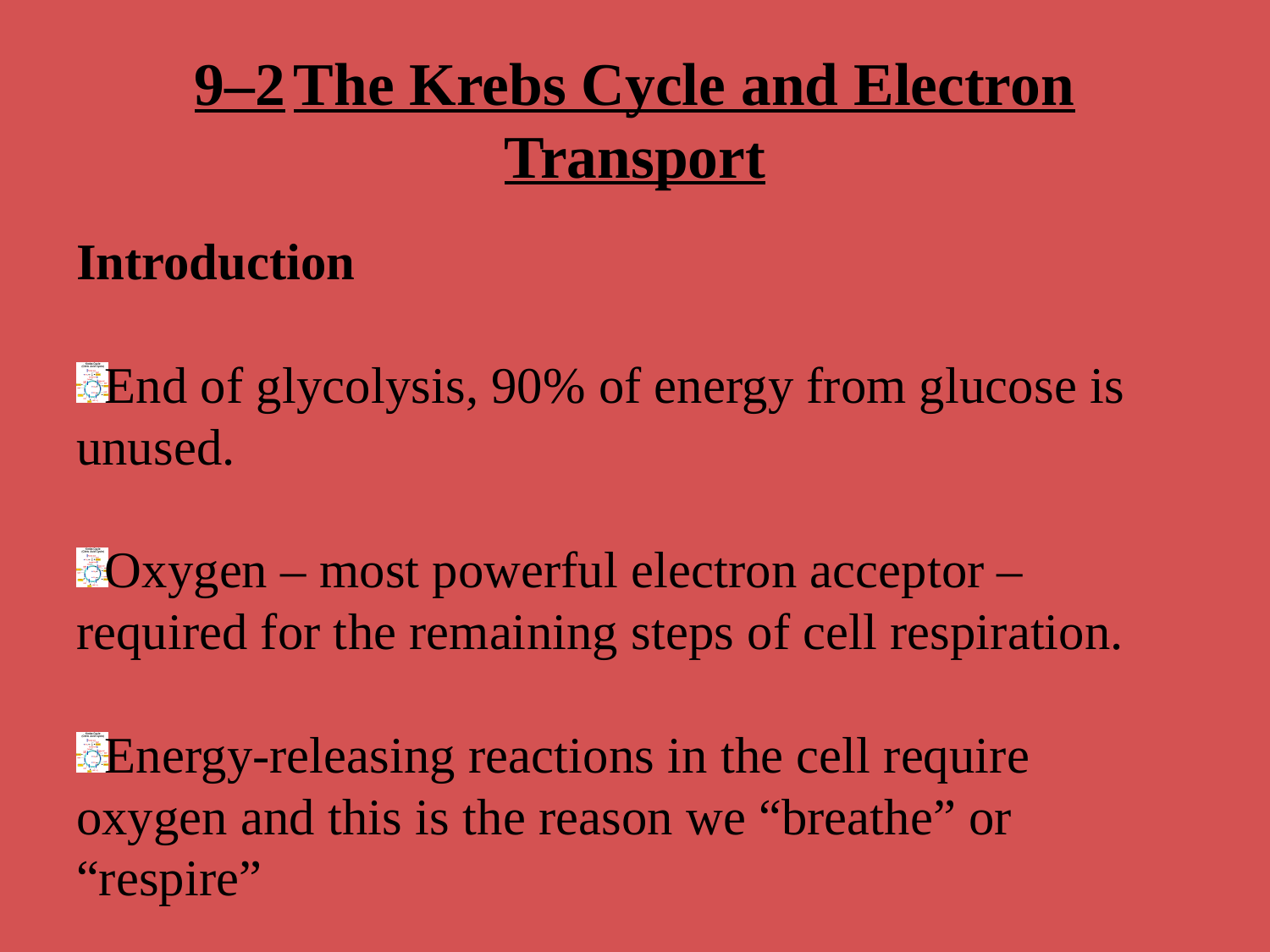

# 9–2	The Krebs Cycle and Electron Transport
Introduction

End of glycolysis, 90% of energy from glucose is unused.

Oxygen – most powerful electron acceptor –  required for the remaining steps of cell respiration.

Energy-releasing reactions in the cell require oxygen and this is the reason we “breathe” or “respire”